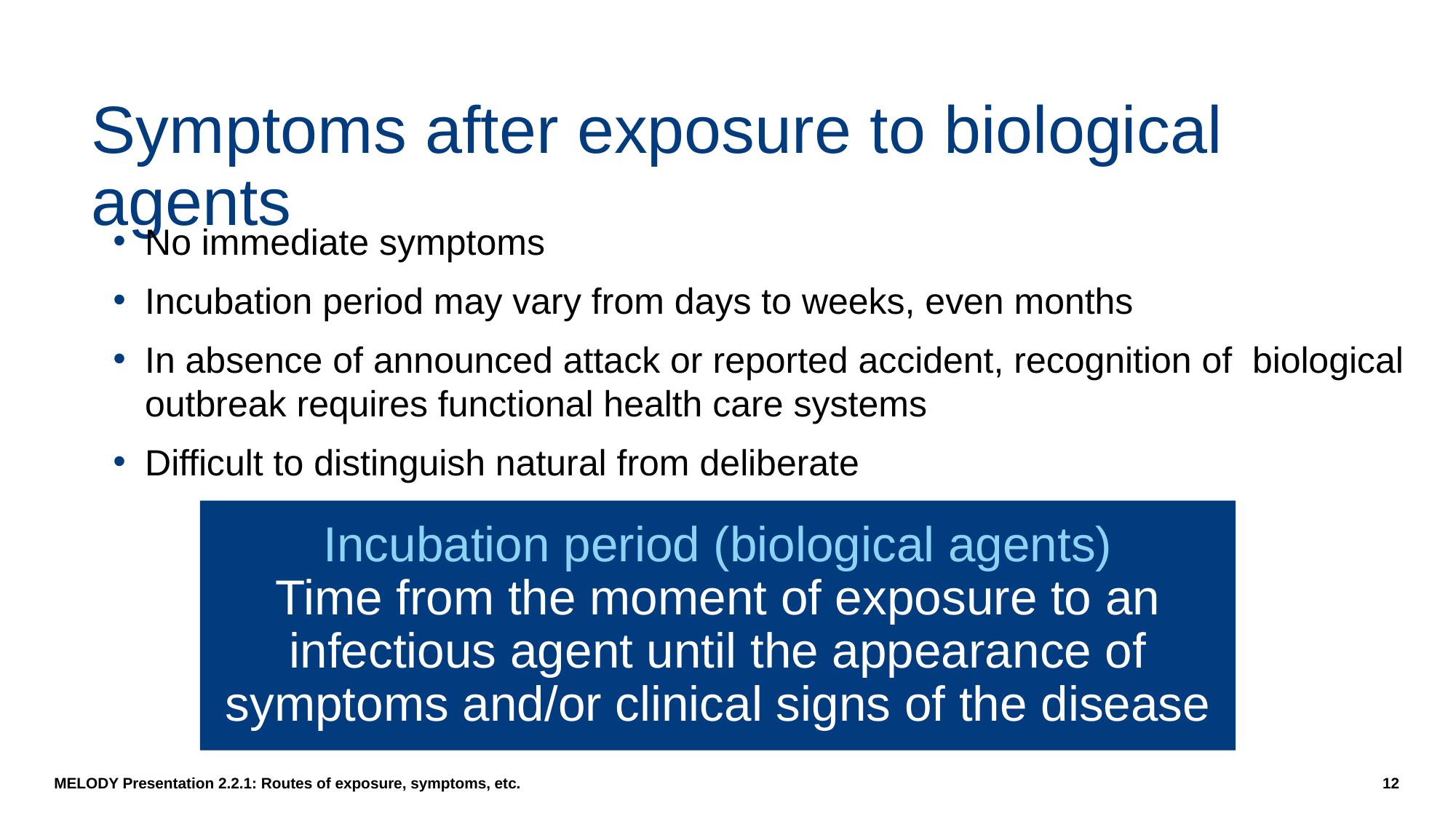

# Symptoms after exposure to biological agents
No immediate symptoms
Incubation period may vary from days to weeks, even months
In absence of announced attack or reported accident, recognition of  biological outbreak requires functional health care systems
Difficult to distinguish natural from deliberate

Incubation period (biological agents)
Time from the moment of exposure to an infectious agent until the appearance of symptoms and/or clinical signs of the disease
MELODY Presentation 2.2.1: Routes of exposure, symptoms, etc.
12